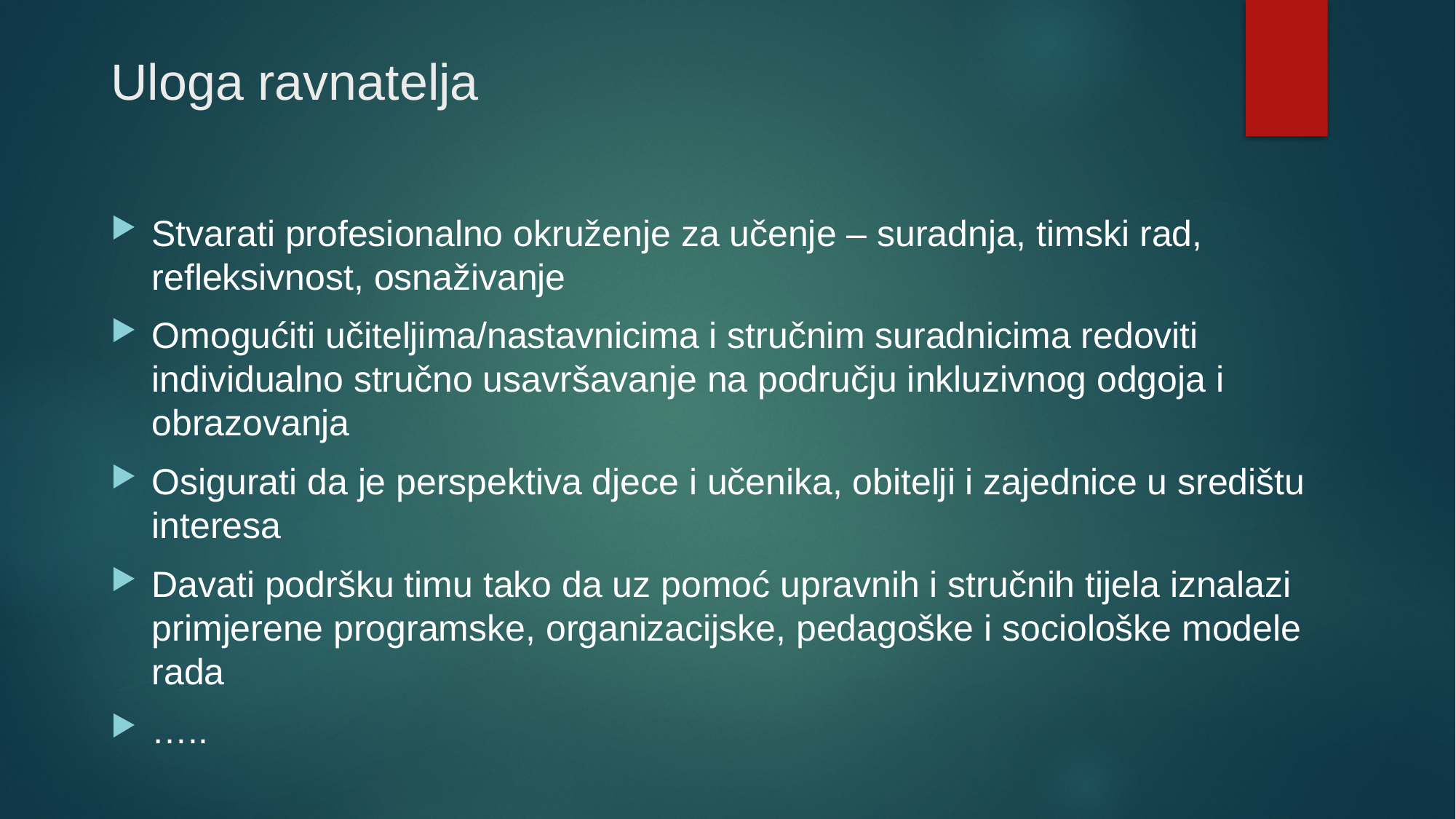

# Uloga ravnatelja
Stvarati profesionalno okruženje za učenje – suradnja, timski rad, refleksivnost, osnaživanje
Omogućiti učiteljima/nastavnicima i stručnim suradnicima redoviti individualno stručno usavršavanje na području inkluzivnog odgoja i obrazovanja
Osigurati da je perspektiva djece i učenika, obitelji i zajednice u središtu interesa
Davati podršku timu tako da uz pomoć upravnih i stručnih tijela iznalazi primjerene programske, organizacijske, pedagoške i sociološke modele rada
…..